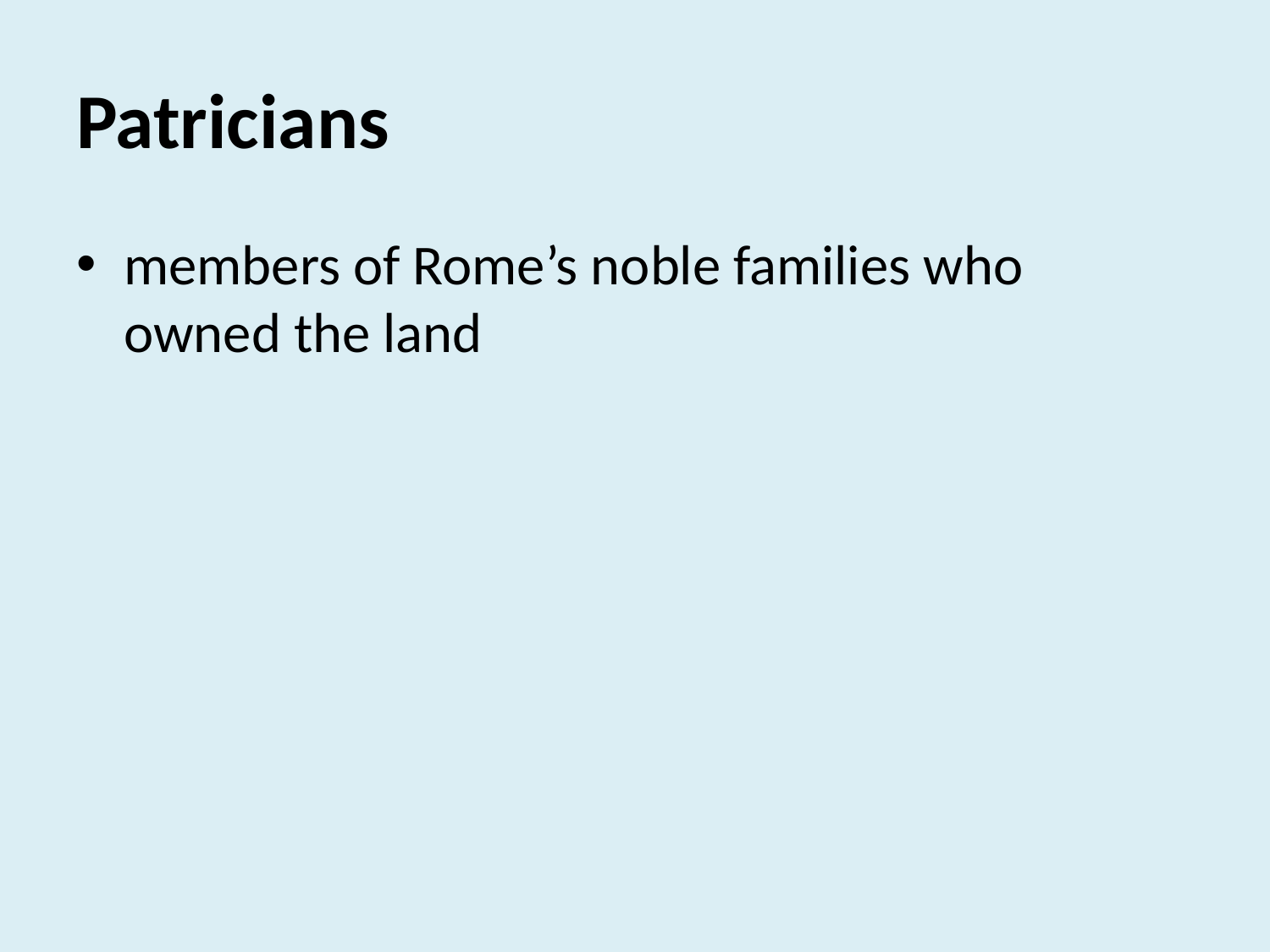

# Patricians
members of Rome’s noble families who owned the land